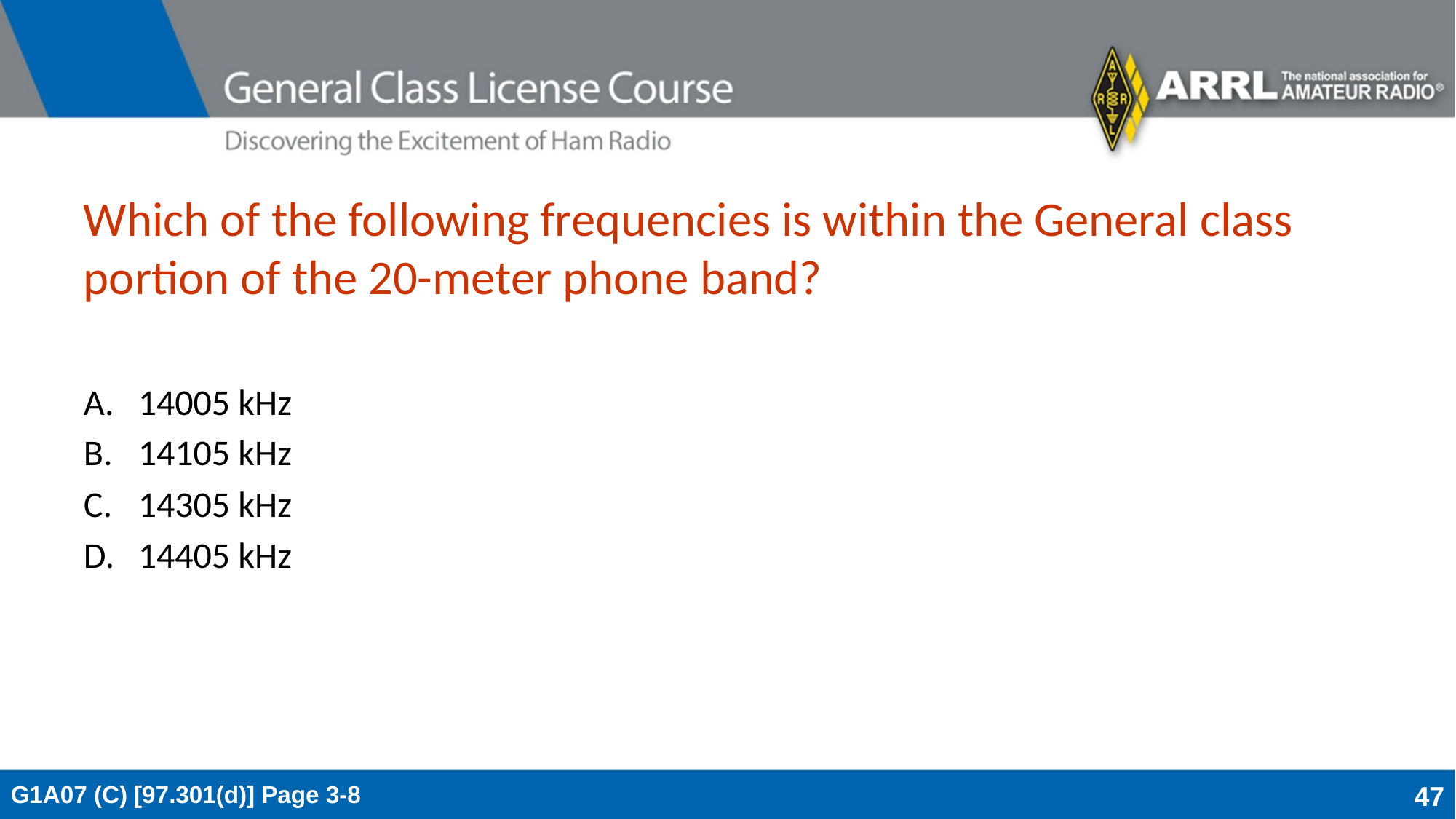

# Which of the following frequencies is within the General class portion of the 20-meter phone band?
14005 kHz
14105 kHz
14305 kHz
14405 kHz
G1A07 (C) [97.301(d)] Page 3-8
47